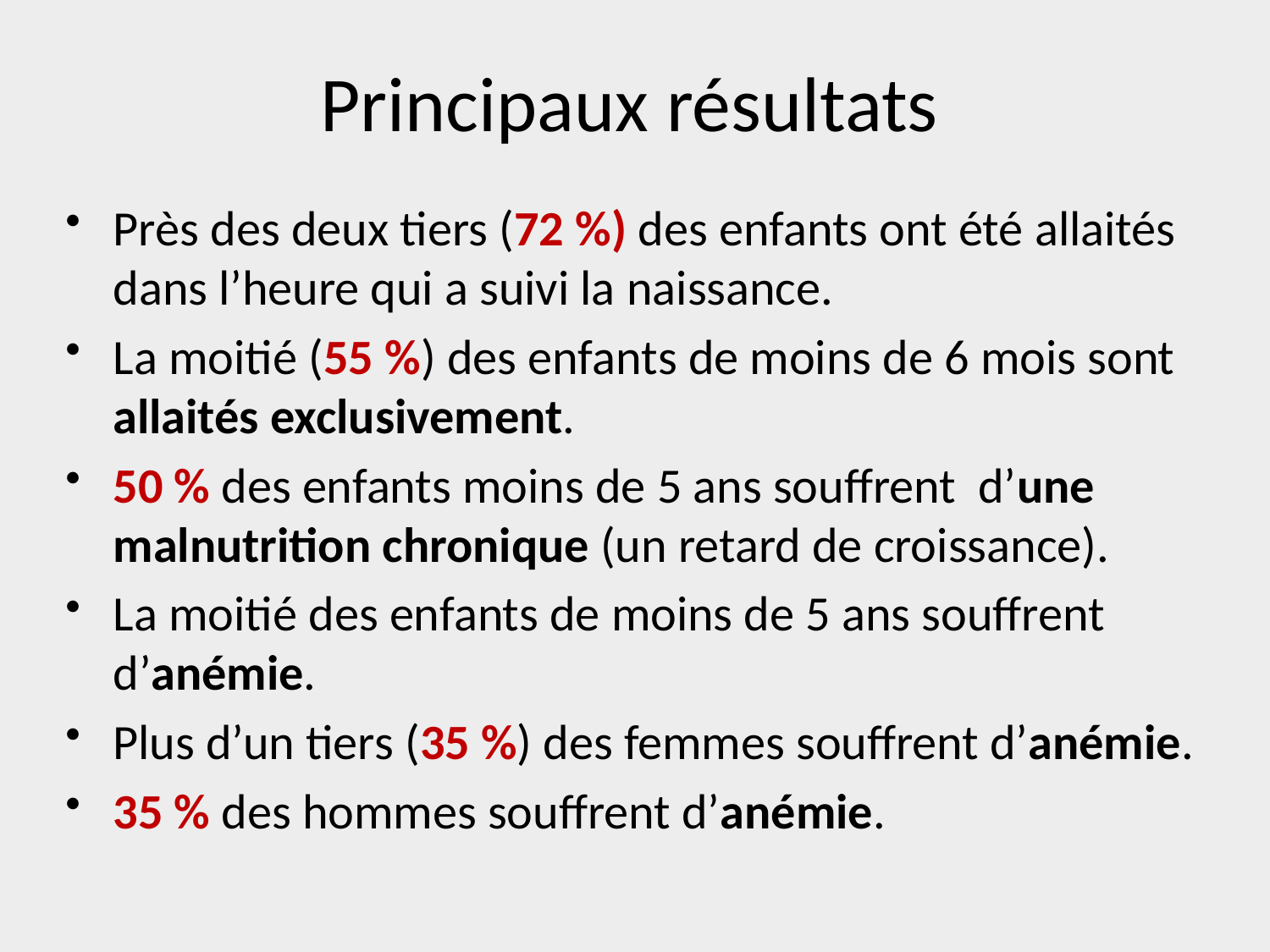

# Principaux résultats
Près des deux tiers (72 %) des enfants ont été allaités dans l’heure qui a suivi la naissance.
La moitié (55 %) des enfants de moins de 6 mois sont allaités exclusivement.
50 % des enfants moins de 5 ans souffrent  d’une malnutrition chronique (un retard de croissance).
La moitié des enfants de moins de 5 ans souffrent d’anémie.
Plus d’un tiers (35 %) des femmes souffrent d’anémie.
35 % des hommes souffrent d’anémie.